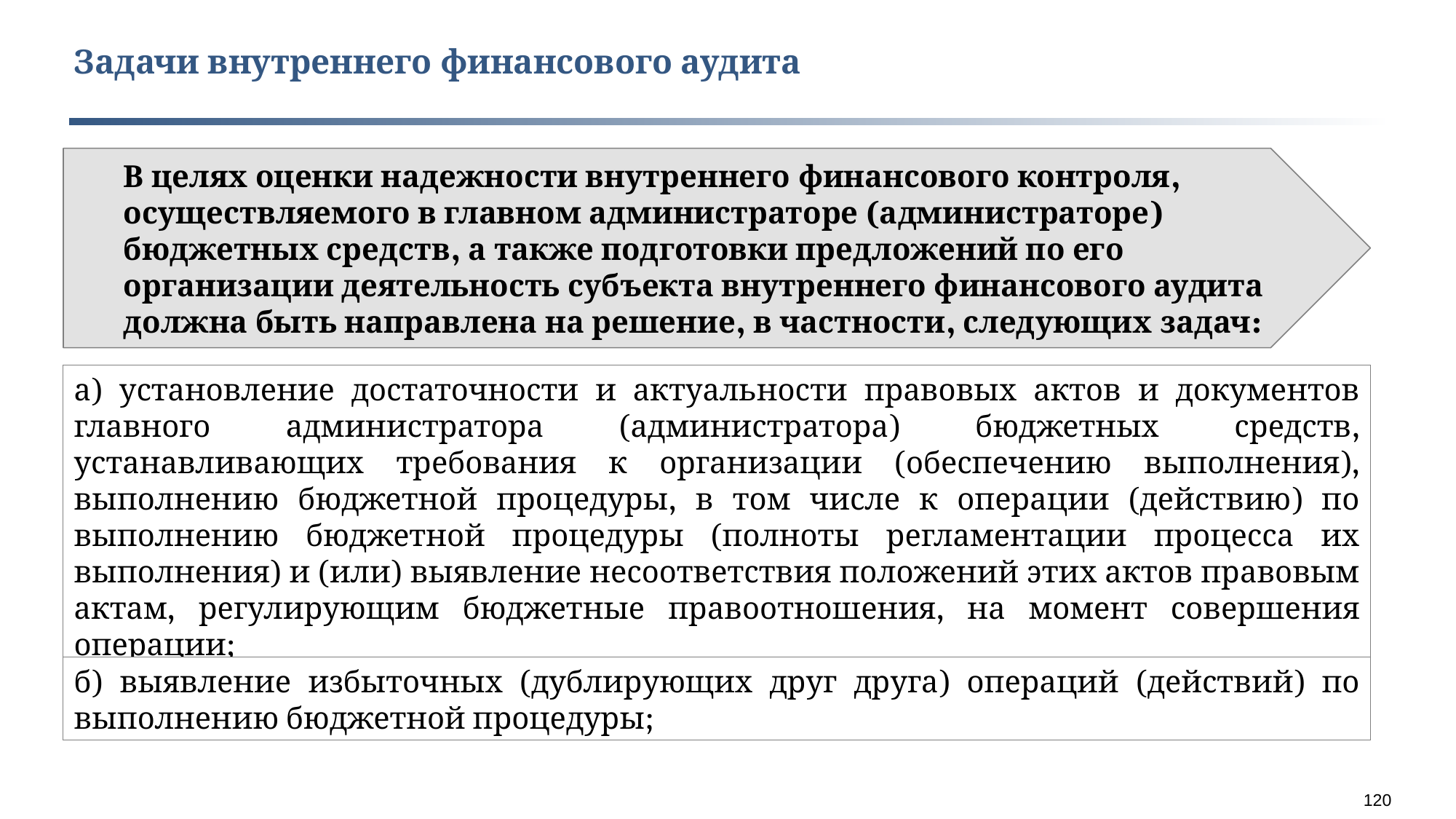

Задачи внутреннего финансового аудита
В целях оценки надежности внутреннего финансового контроля, осуществляемого в главном администраторе (администраторе) бюджетных средств, а также подготовки предложений по его организации деятельность субъекта внутреннего финансового аудита должна быть направлена на решение, в частности, следующих задач:
а) установление достаточности и актуальности правовых актов и документов главного администратора (администратора) бюджетных средств, устанавливающих требования к организации (обеспечению выполнения), выполнению бюджетной процедуры, в том числе к операции (действию) по выполнению бюджетной процедуры (полноты регламентации процесса их выполнения) и (или) выявление несоответствия положений этих актов правовым актам, регулирующим бюджетные правоотношения, на момент совершения операции;
б) выявление избыточных (дублирующих друг друга) операций (действий) по выполнению бюджетной процедуры;